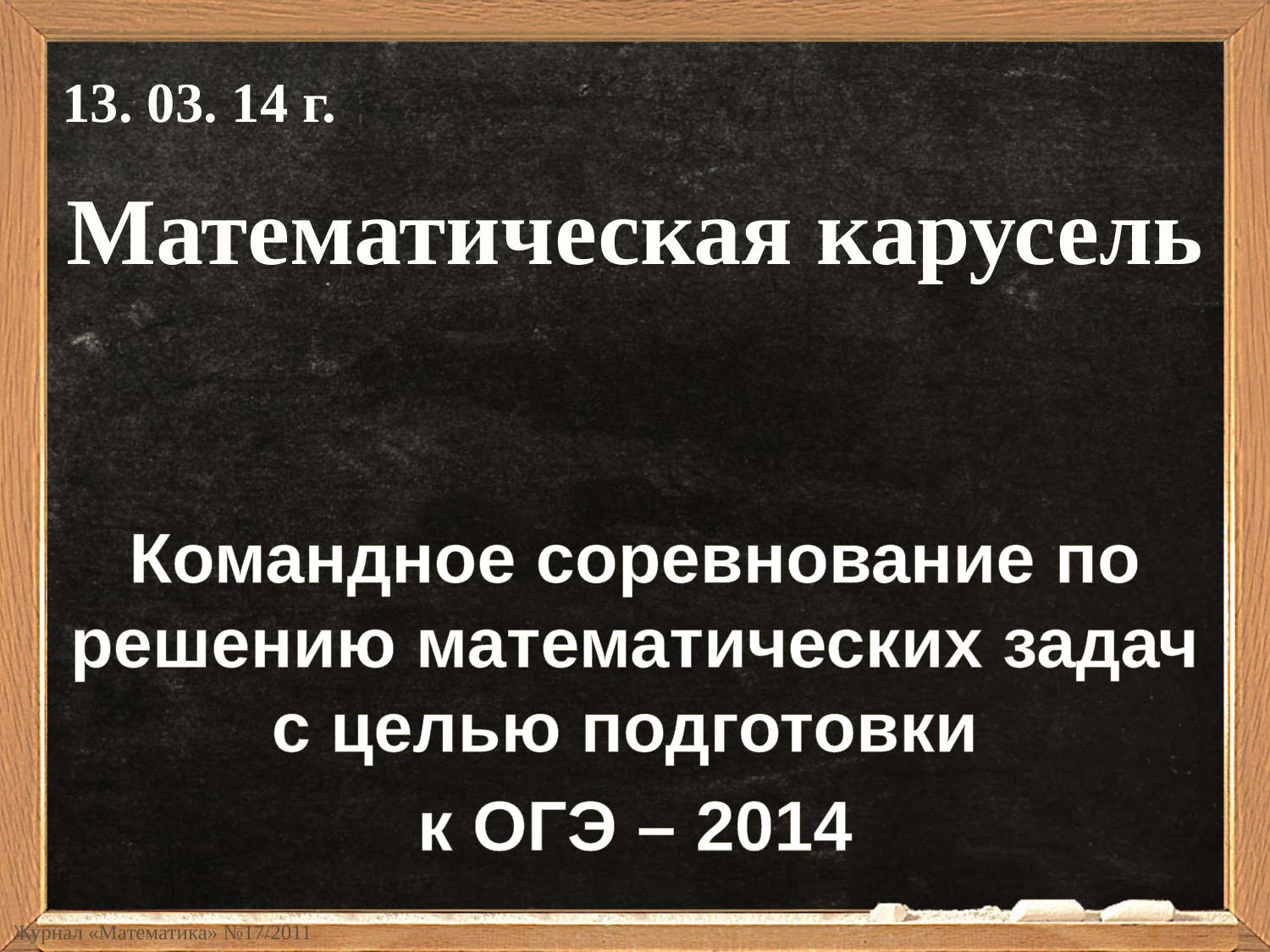

13. 03. 14 г.
# Математическая карусель
Командное соревнование по решению математических задач с целью подготовки
к ОГЭ – 2014